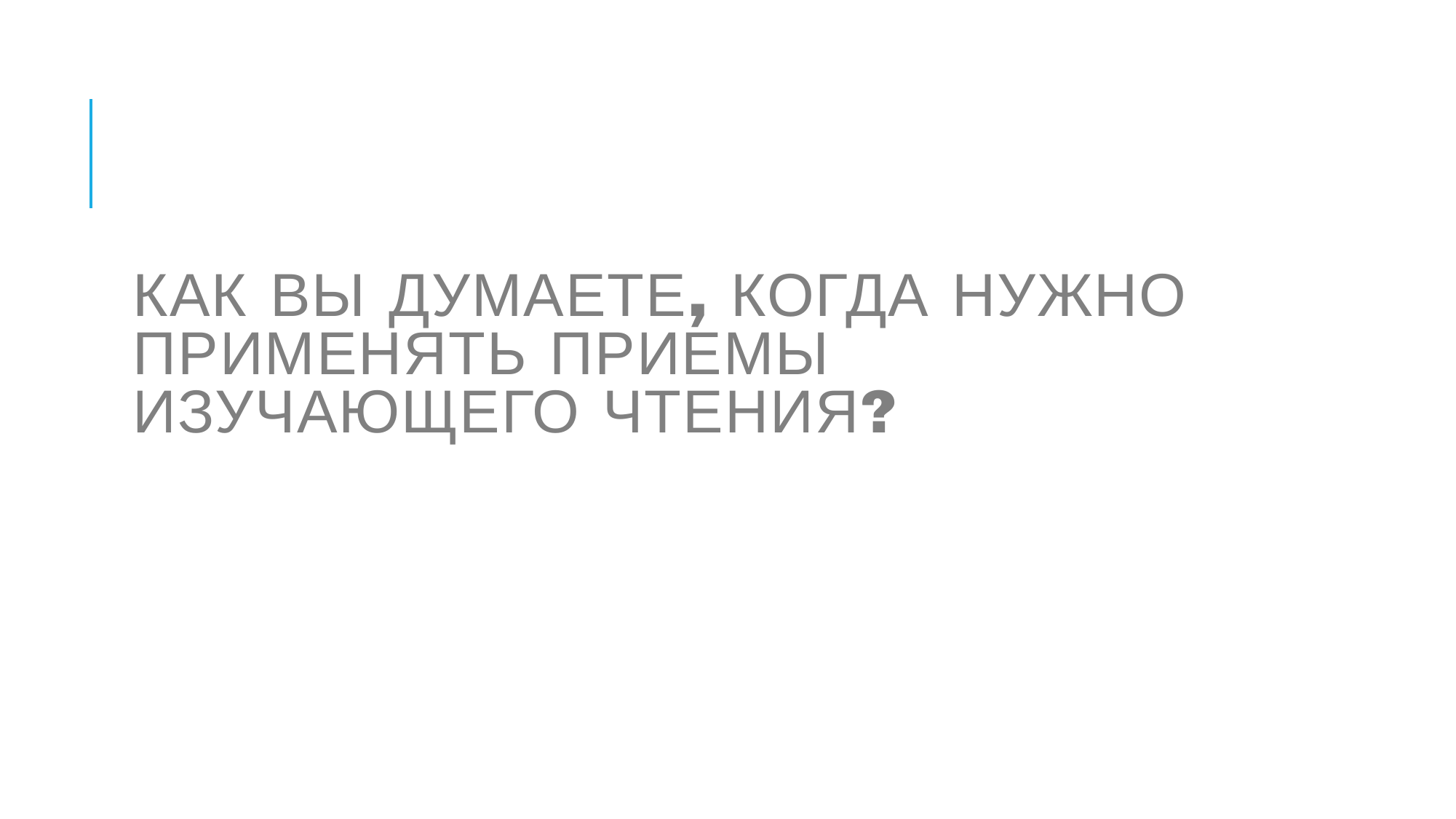

# Как вы думаете, когда нужно применять приемы изучающего чтения?